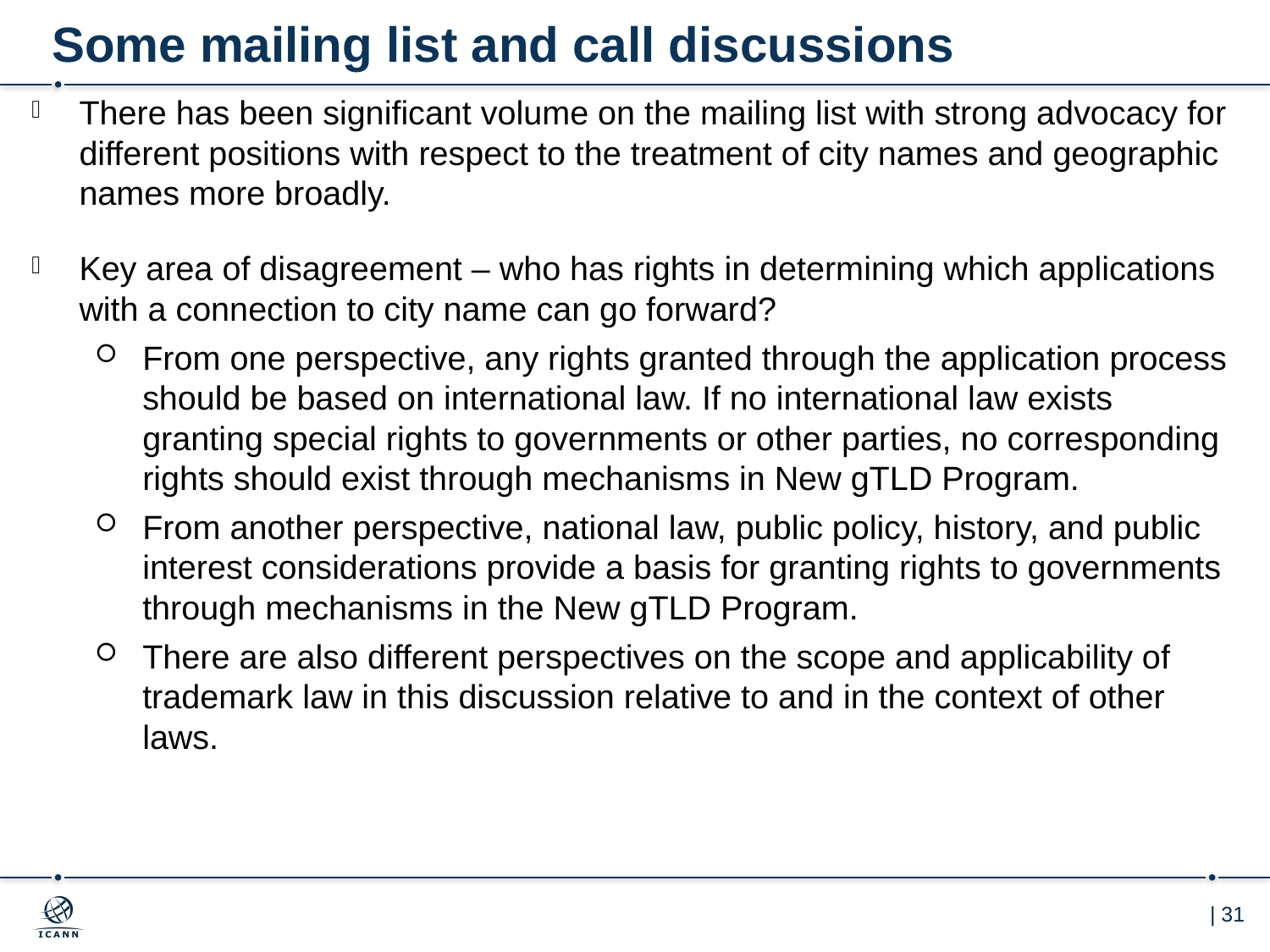

# Some mailing list and call discussions
There has been significant volume on the mailing list with strong advocacy for different positions with respect to the treatment of city names and geographic names more broadly.
Key area of disagreement – who has rights in determining which applications with a connection to city name can go forward?
From one perspective, any rights granted through the application process should be based on international law. If no international law exists granting special rights to governments or other parties, no corresponding rights should exist through mechanisms in New gTLD Program.
From another perspective, national law, public policy, history, and public interest considerations provide a basis for granting rights to governments through mechanisms in the New gTLD Program.
There are also different perspectives on the scope and applicability of trademark law in this discussion relative to and in the context of other laws.